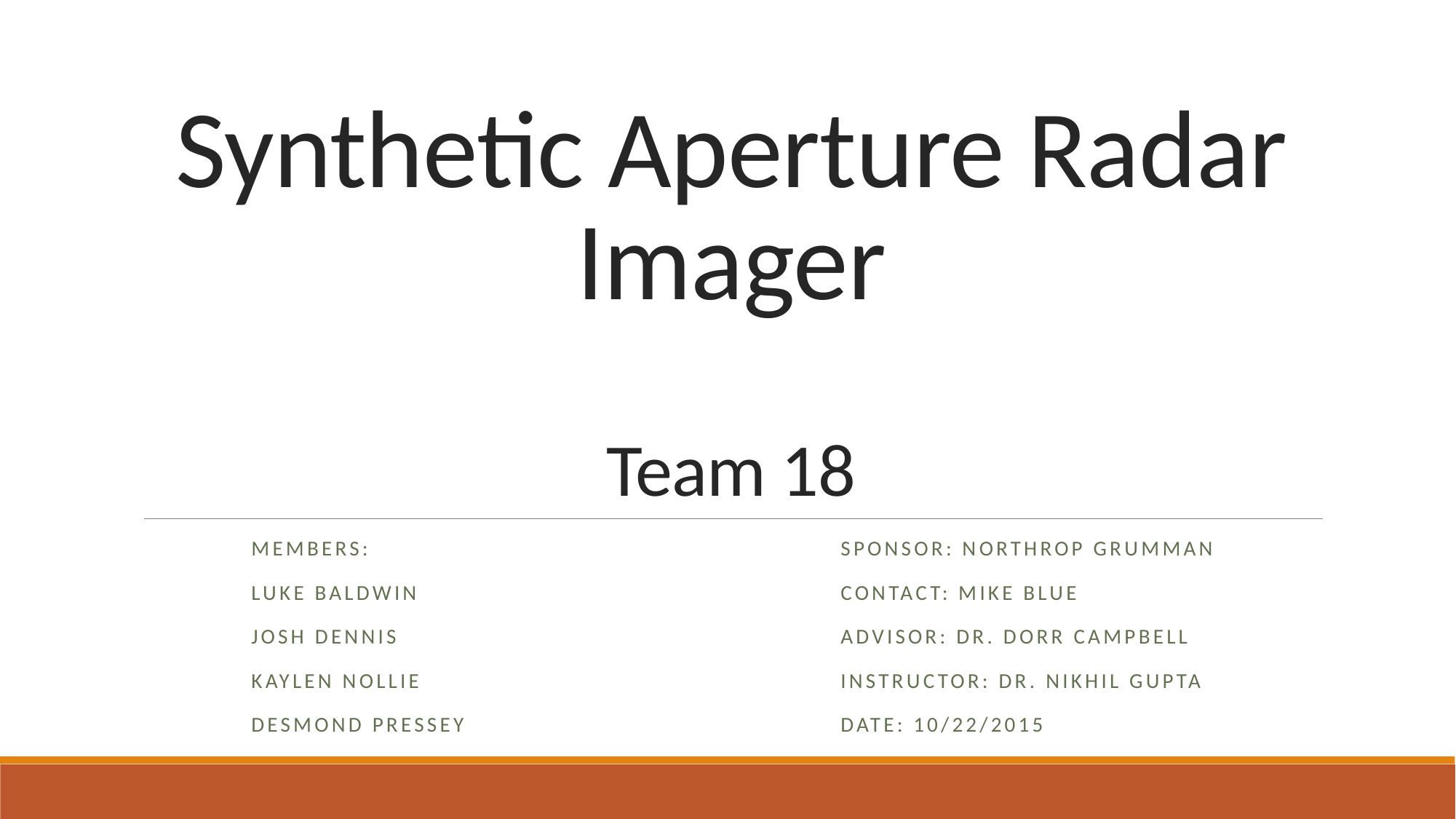

# Synthetic Aperture Radar Imager Team 18
	Members:
	Luke Baldwin
	Josh Dennis
	Kaylen Nollie
	Desmond Pressey
	Sponsor: Northrop Grumman
	Contact: Mike Blue
	Advisor: Dr. dorr Campbell
	Instructor: Dr. Nikhil Gupta
	Date: 10/22/2015